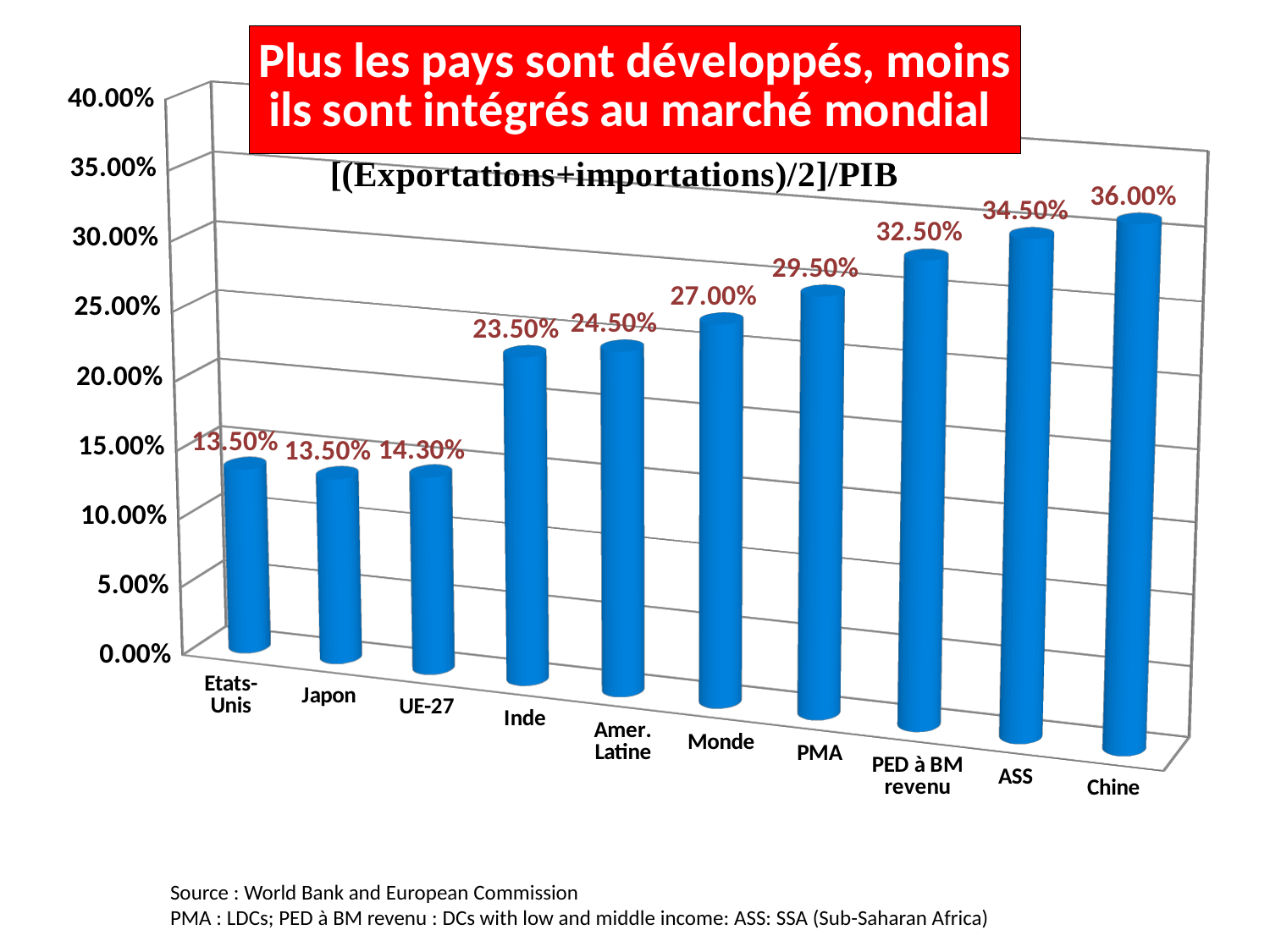

[unsupported chart]

Source : World Bank and European Commission
PMA : LDCs; PED à BM revenu : DCs with low and middle income: ASS: SSA (Sub-Saharan Africa)